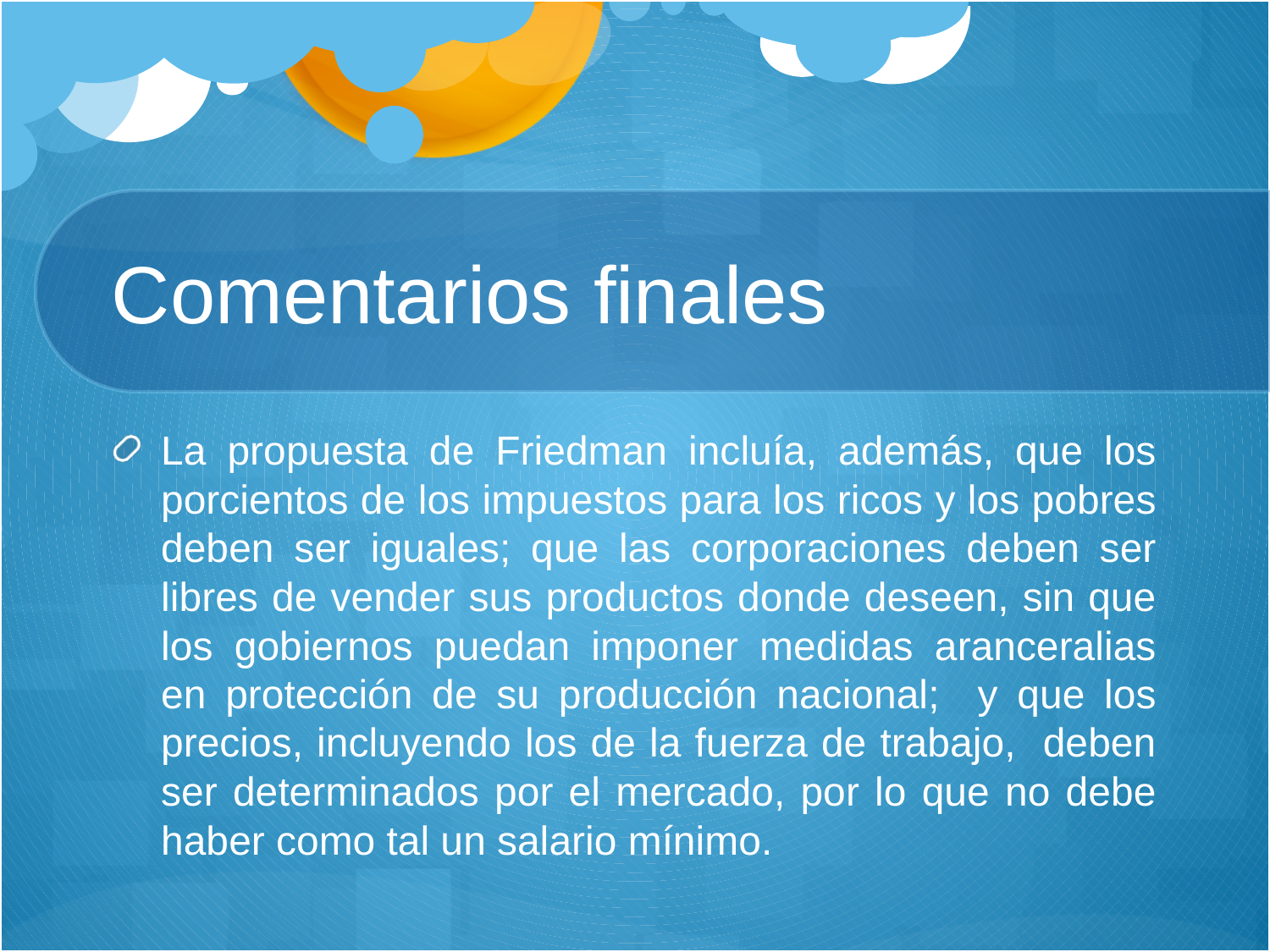

# Comentarios finales
La propuesta de Friedman incluía, además, que los porcientos de los impuestos para los ricos y los pobres deben ser iguales; que las corporaciones deben ser libres de vender sus productos donde deseen, sin que los gobiernos puedan imponer medidas aranceralias en protección de su producción nacional;  y que los precios, incluyendo los de la fuerza de trabajo,  deben ser determinados por el mercado, por lo que no debe haber como tal un salario mínimo.